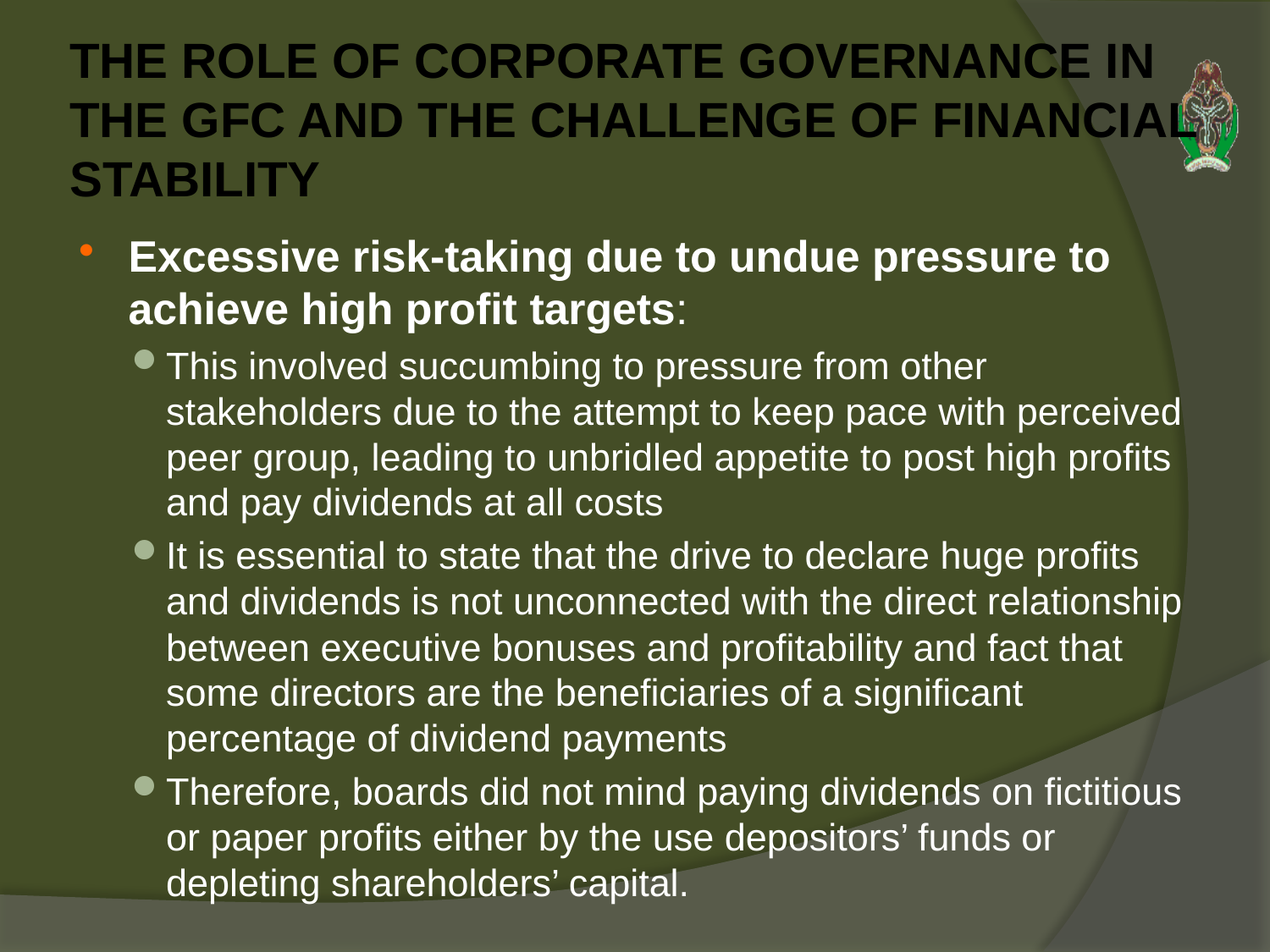

# THE ROLE OF CORPORATE GOVERNANCE IN THE GFC AND THE CHALLENGE OF FINANCIAL STABILITY
Excessive risk-taking due to undue pressure to achieve high profit targets:
This involved succumbing to pressure from other stakeholders due to the attempt to keep pace with perceived peer group, leading to unbridled appetite to post high profits and pay dividends at all costs
It is essential to state that the drive to declare huge profits and dividends is not unconnected with the direct relationship between executive bonuses and profitability and fact that some directors are the beneficiaries of a significant percentage of dividend payments
Therefore, boards did not mind paying dividends on fictitious or paper profits either by the use depositors’ funds or depleting shareholders’ capital.